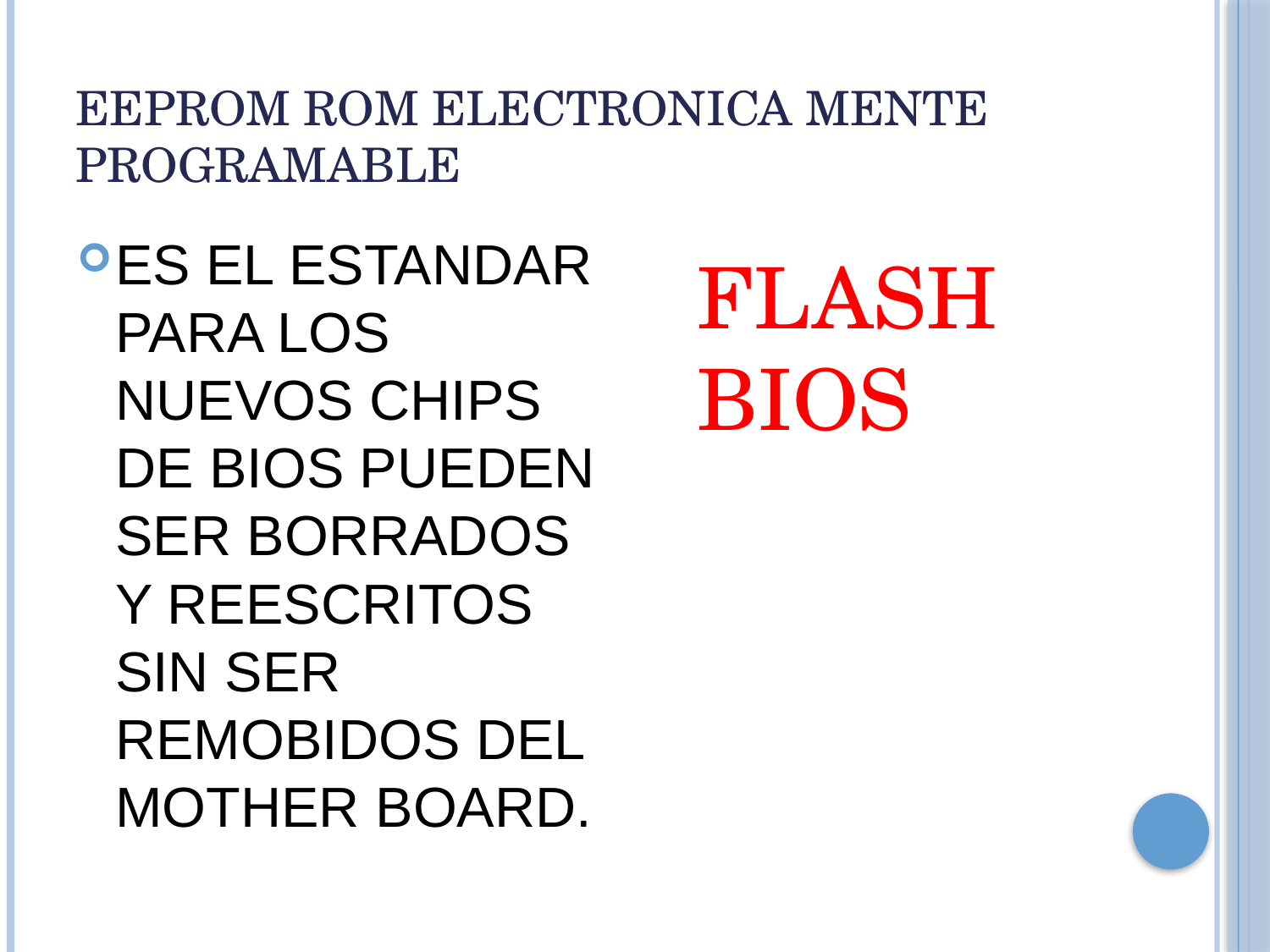

# EEPROM ROM ELECTRONICA MENTE PROGRAMABLE
ES EL ESTANDAR PARA LOS NUEVOS CHIPS DE BIOS PUEDEN SER BORRADOS Y REESCRITOS SIN SER REMOBIDOS DEL MOTHER BOARD.
FLASH BIOS